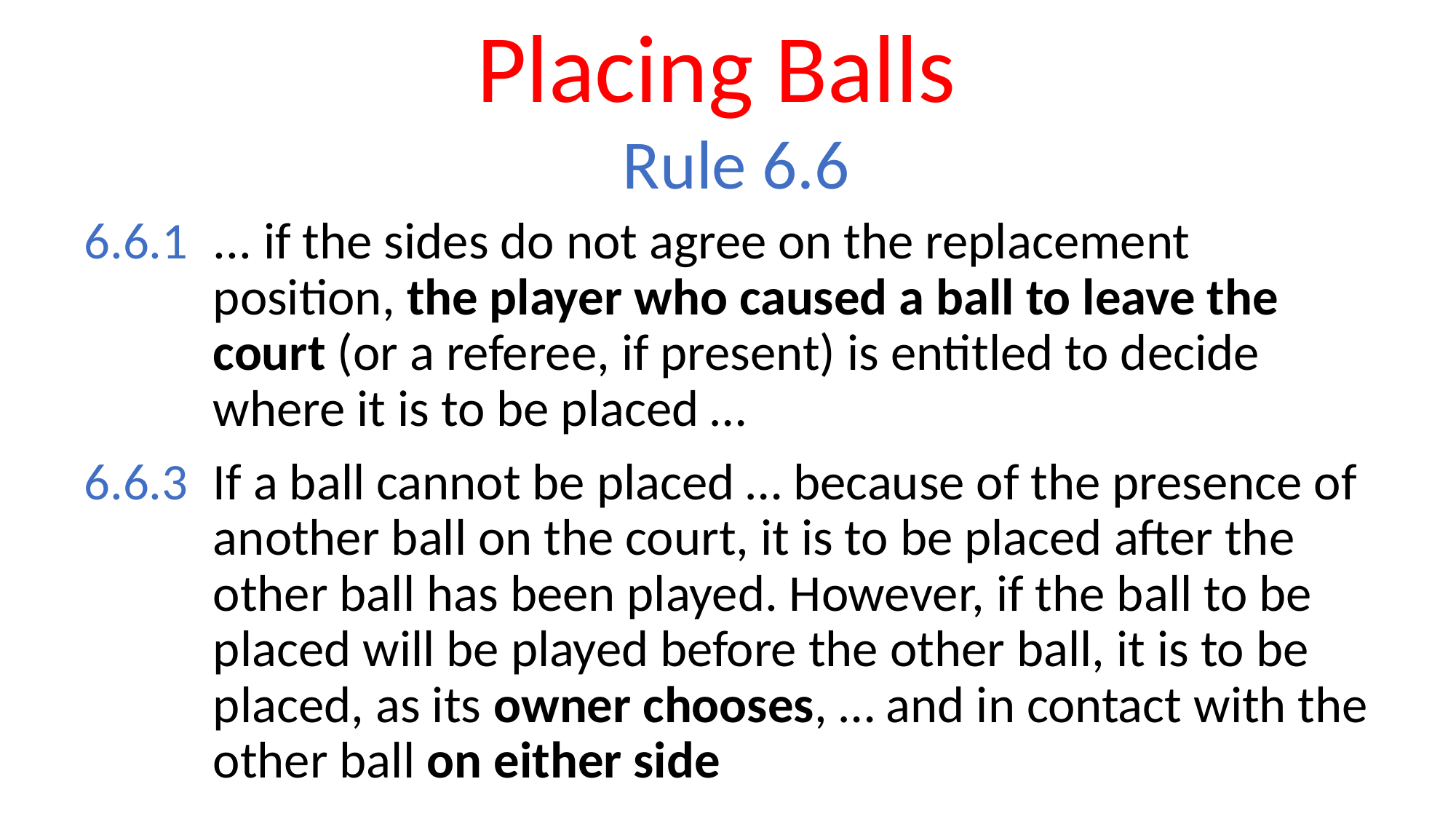

Placing Balls
 Rule 6.6
6.6.1	... if the sides do not agree on the replacement position, the player who caused a ball to leave the court (or a referee, if present) is entitled to decide where it is to be placed …
6.6.3	If a ball cannot be placed … because of the presence of another ball on the court, it is to be placed after the other ball has been played. However, if the ball to be placed will be played before the other ball, it is to be placed, as its owner chooses, … and in contact with the other ball on either side